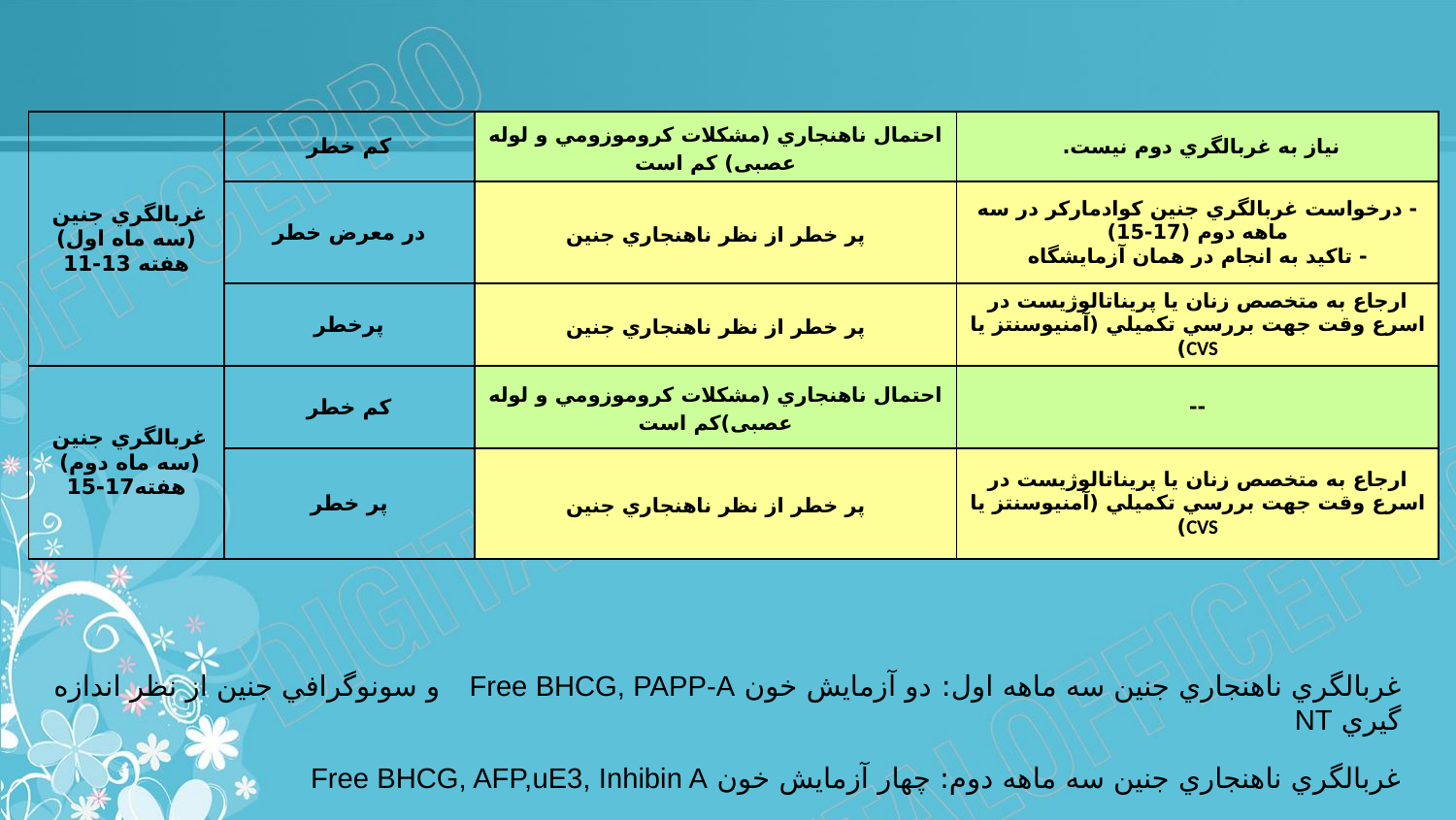

| غربالگري جنين (سه ماه اول) هفته 13-11 | كم خطر | احتمال ناهنجاري (مشكلات كروموزومي و لوله عصبی) کم است | نياز به غربالگري دوم نيست. |
| --- | --- | --- | --- |
|  | در معرض خطر | پر خطر از نظر ناهنجاري جنين | - درخواست غربالگري جنين كوادماركر در سه ماهه دوم (17-15) - تاكيد به انجام در همان آزمايشگاه |
|  | پرخطر | پر خطر از نظر ناهنجاري جنين | ارجاع به متخصص زنان يا پريناتالوژيست در اسرع وقت جهت بررسي تكميلي (آمنيوسنتز يا CVS) |
| غربالگري جنين (سه ماه دوم) هفته17-15 | كم خطر | احتمال ناهنجاري (مشكلات كروموزومي و لوله عصبی)کم است | -- |
|  | پر خطر | پر خطر از نظر ناهنجاري جنين | ارجاع به متخصص زنان يا پريناتالوژيست در اسرع وقت جهت بررسي تكميلي (آمنيوسنتز يا CVS) |
# غربالگري ناهنجاري جنين سه ماهه اول: دو آزمايش خون Free BHCG, PAPP-A   و سونوگرافي جنين از نظر اندازه گيري NT غربالگري ناهنجاري جنين سه ماهه دوم: چهار آزمايش خون Free BHCG, AFP,uE3, Inhibin A